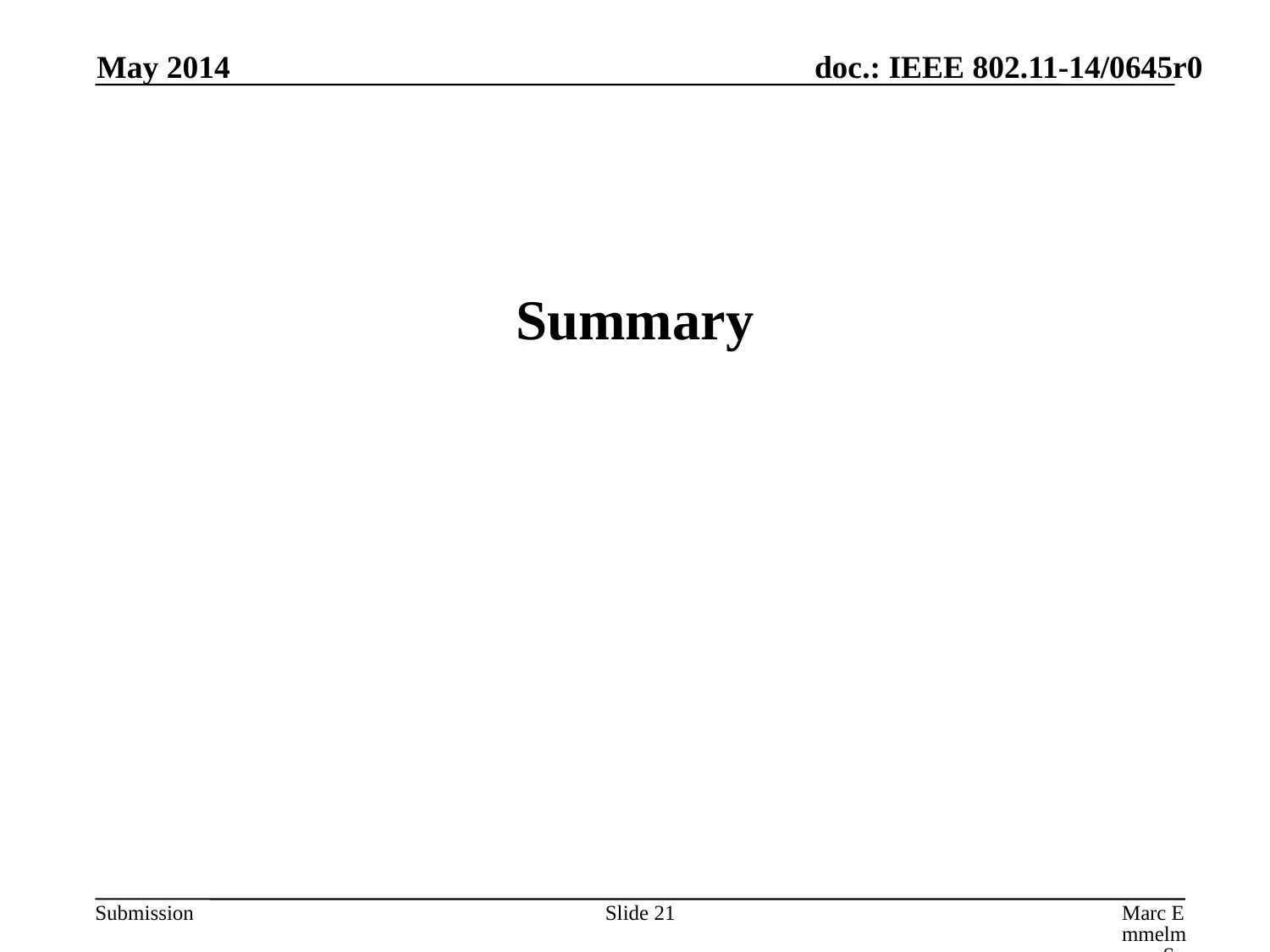

May 2014
# Summary
Slide 21
Marc Emmelmann, Self